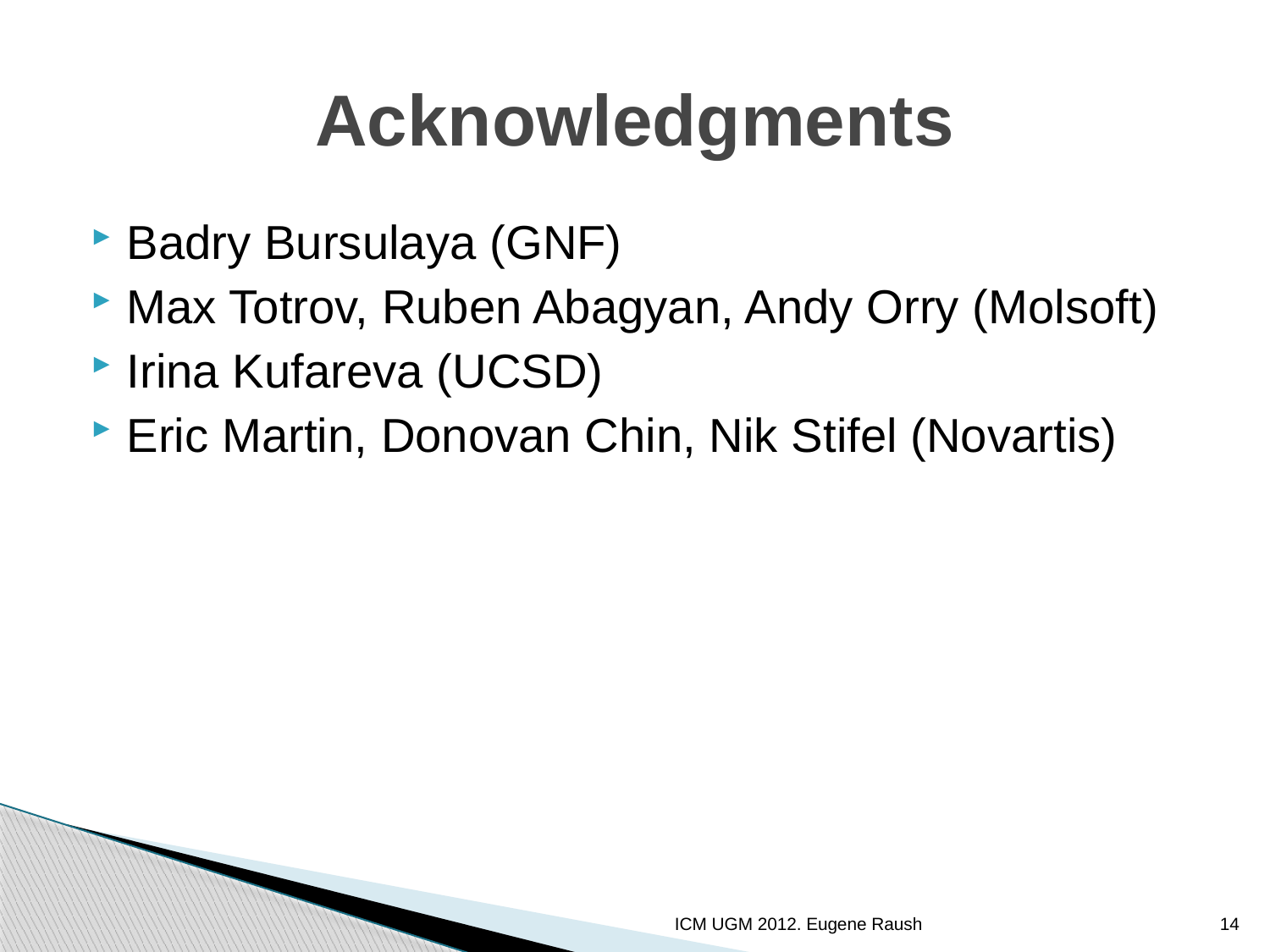

# Acknowledgments
Badry Bursulaya (GNF)
Max Totrov, Ruben Abagyan, Andy Orry (Molsoft)
Irina Kufareva (UCSD)
Eric Martin, Donovan Chin, Nik Stifel (Novartis)

ICM UGM 2012. Eugene Raush
14